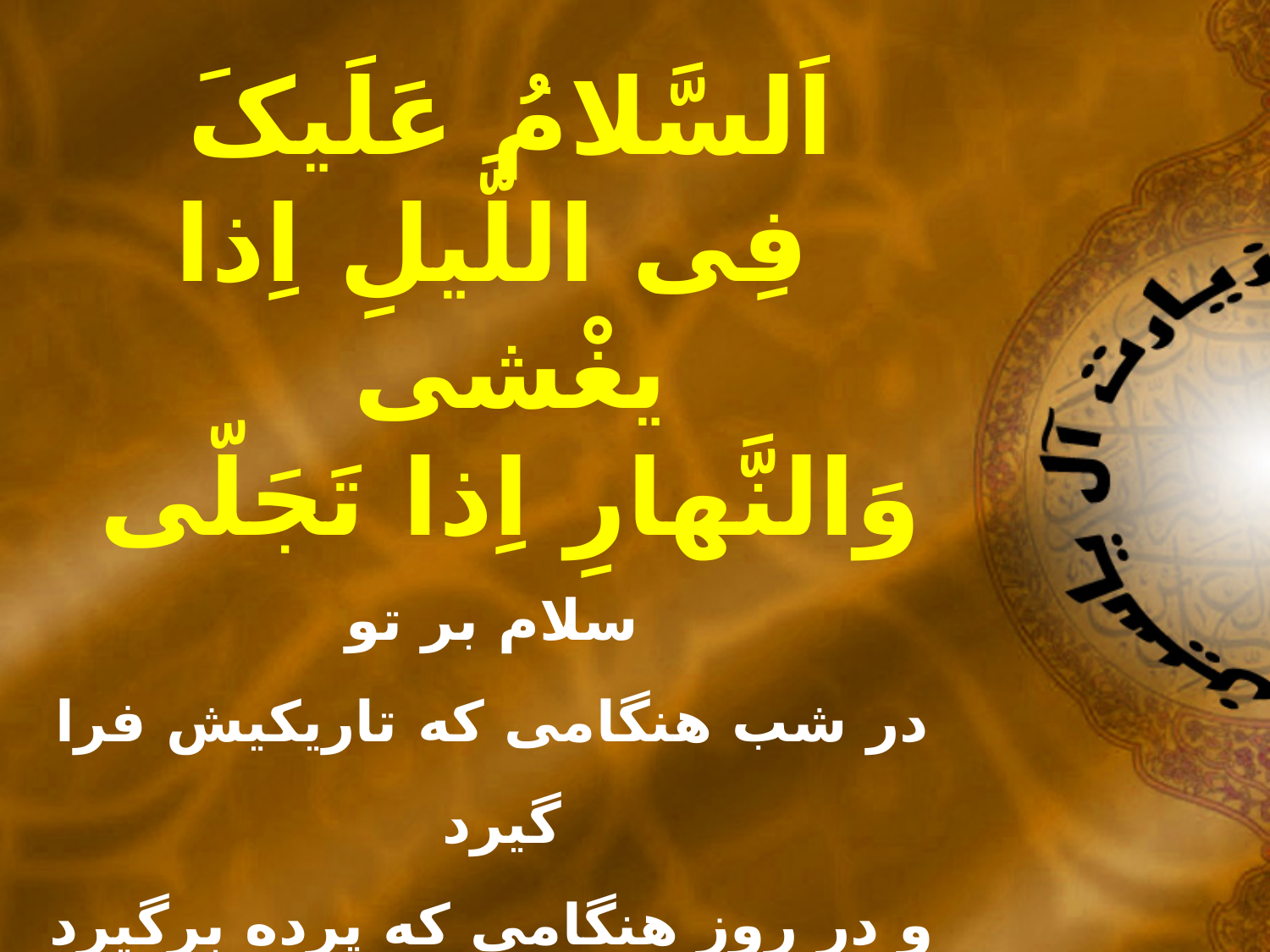

اَلسَّلامُ عَلَيکَ
فِى اللَّيلِ اِذا يغْشى
وَالنَّهارِ اِذا تَجَلّى
سلام بر تو
در شب هنگامى که تاريکيش فرا گيرد
و در روز هنگامى که پرده برگيرد